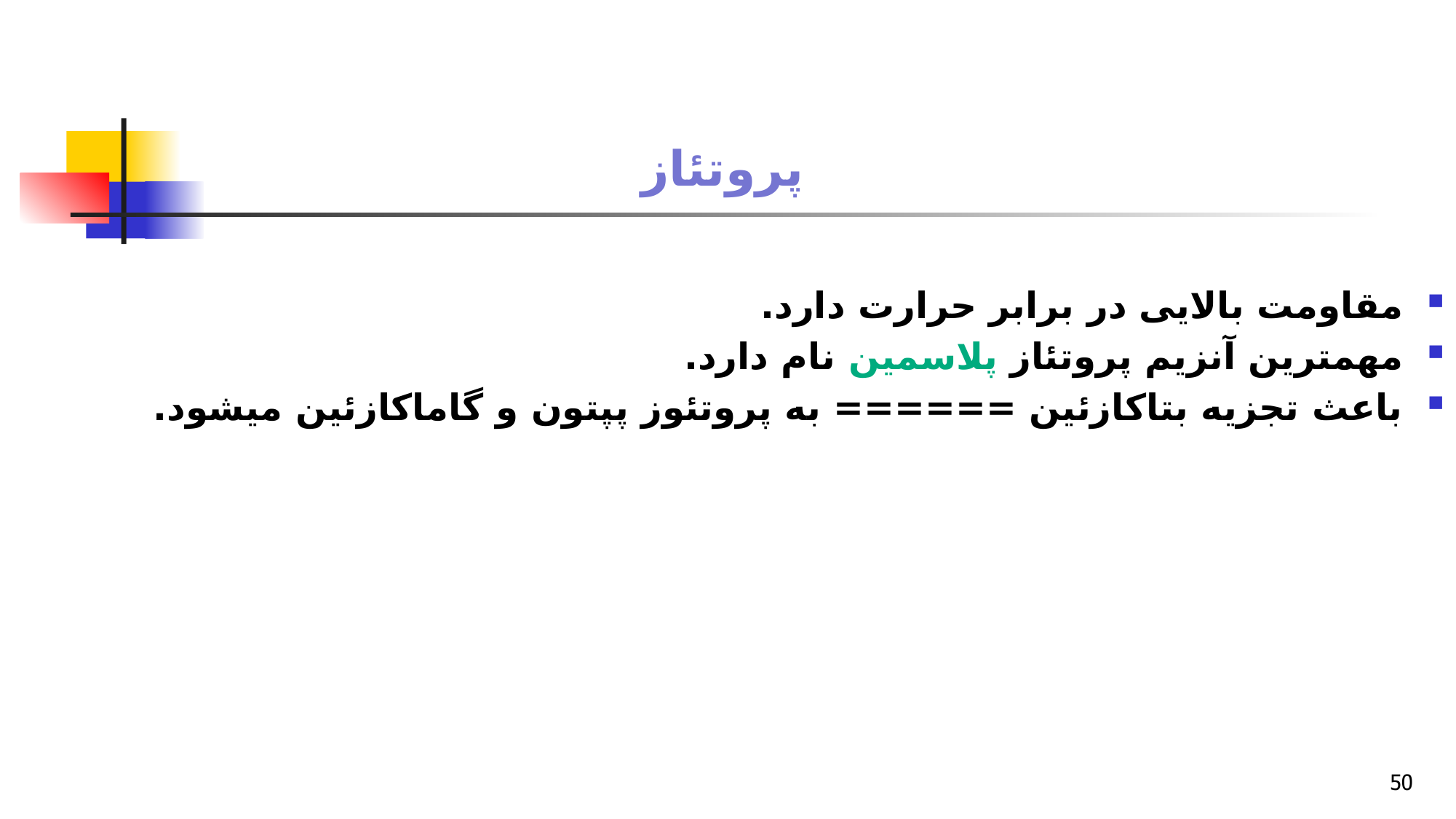

# پروتئاز

مقاومت بالایی در برابر حرارت دارد.
مهمترین آنزیم پروتئاز پلاسمین نام دارد.
باعث تجزیه بتاکازئین ====== به پروتئوز پپتون و گاماکازئین میشود.
50